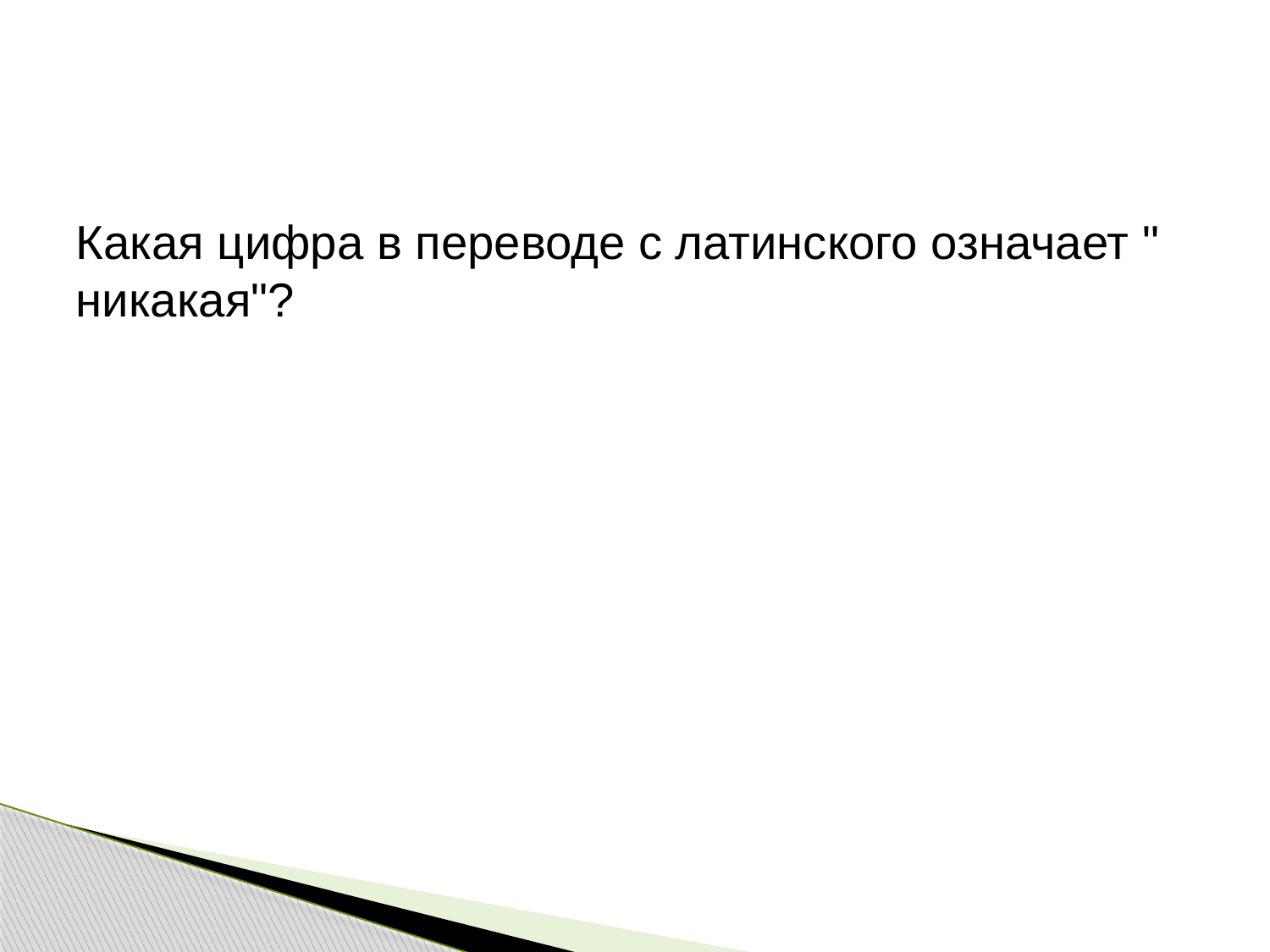

#
Какая цифра в переводе с латинского означает " никакая"?